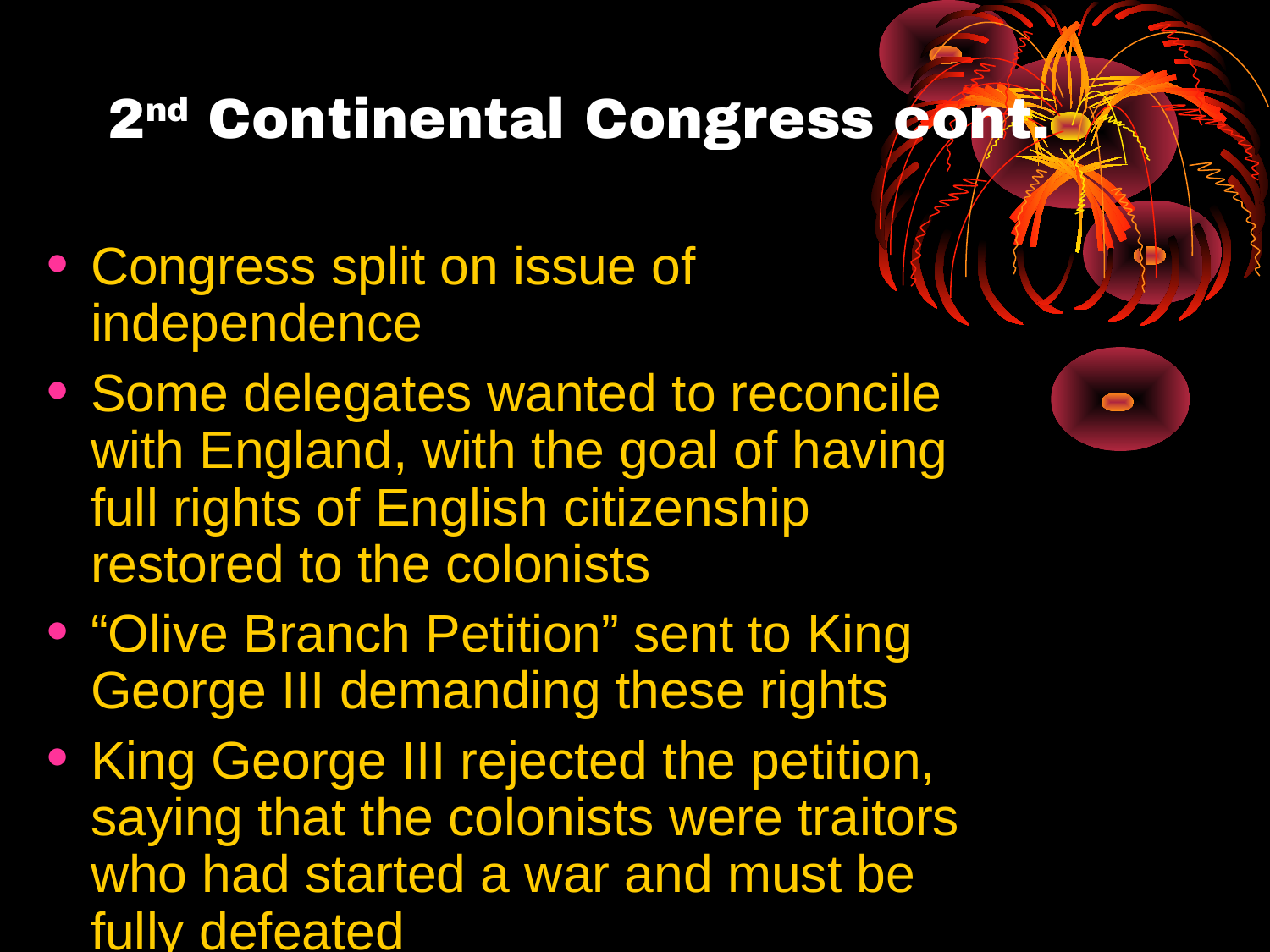

2nd Continental Congress cont.
Congress split on issue of independence
Some delegates wanted to reconcile with England, with the goal of having full rights of English citizenship restored to the colonists
“Olive Branch Petition” sent to King George III demanding these rights
King George III rejected the petition, saying that the colonists were traitors who had started a war and must be fully defeated